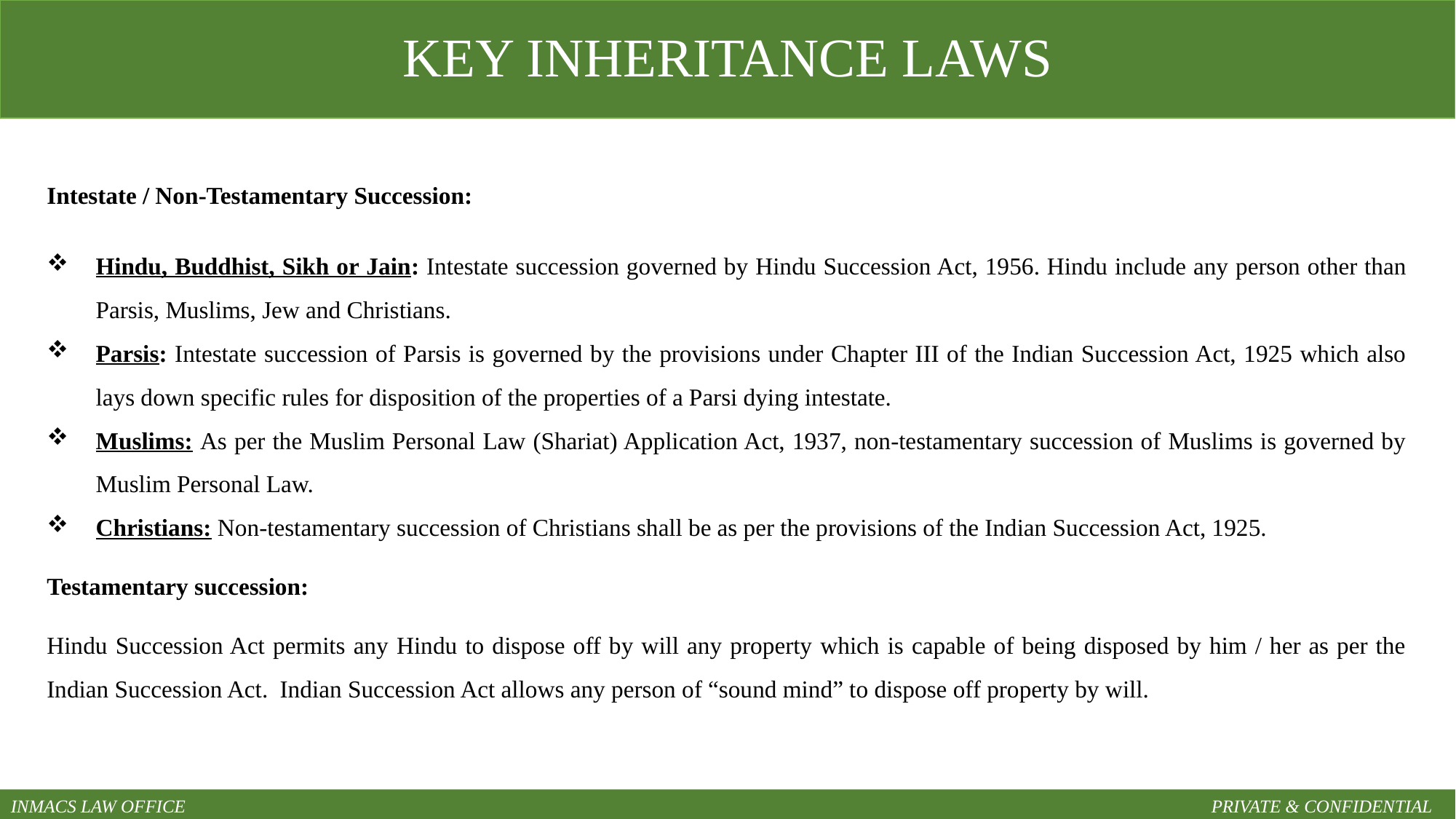

KEY INHERITANCE LAWS
#
Intestate / Non-Testamentary Succession:

Hindu, Buddhist, Sikh or Jain: Intestate succession governed by Hindu Succession Act, 1956. Hindu include any person other than Parsis, Muslims, Jew and Christians.
Parsis: Intestate succession of Parsis is governed by the provisions under Chapter III of the Indian Succession Act, 1925 which also lays down specific rules for disposition of the properties of a Parsi dying intestate.
Muslims: As per the Muslim Personal Law (Shariat) Application Act, 1937, non-testamentary succession of Muslims is governed by Muslim Personal Law.
Christians: Non-testamentary succession of Christians shall be as per the provisions of the Indian Succession Act, 1925.
Testamentary succession:
Hindu Succession Act permits any Hindu to dispose off by will any property which is capable of being disposed by him / her as per the Indian Succession Act.  Indian Succession Act allows any person of “sound mind” to dispose off property by will.
INMACS LAW OFFICE										PRIVATE & CONFIDENTIAL